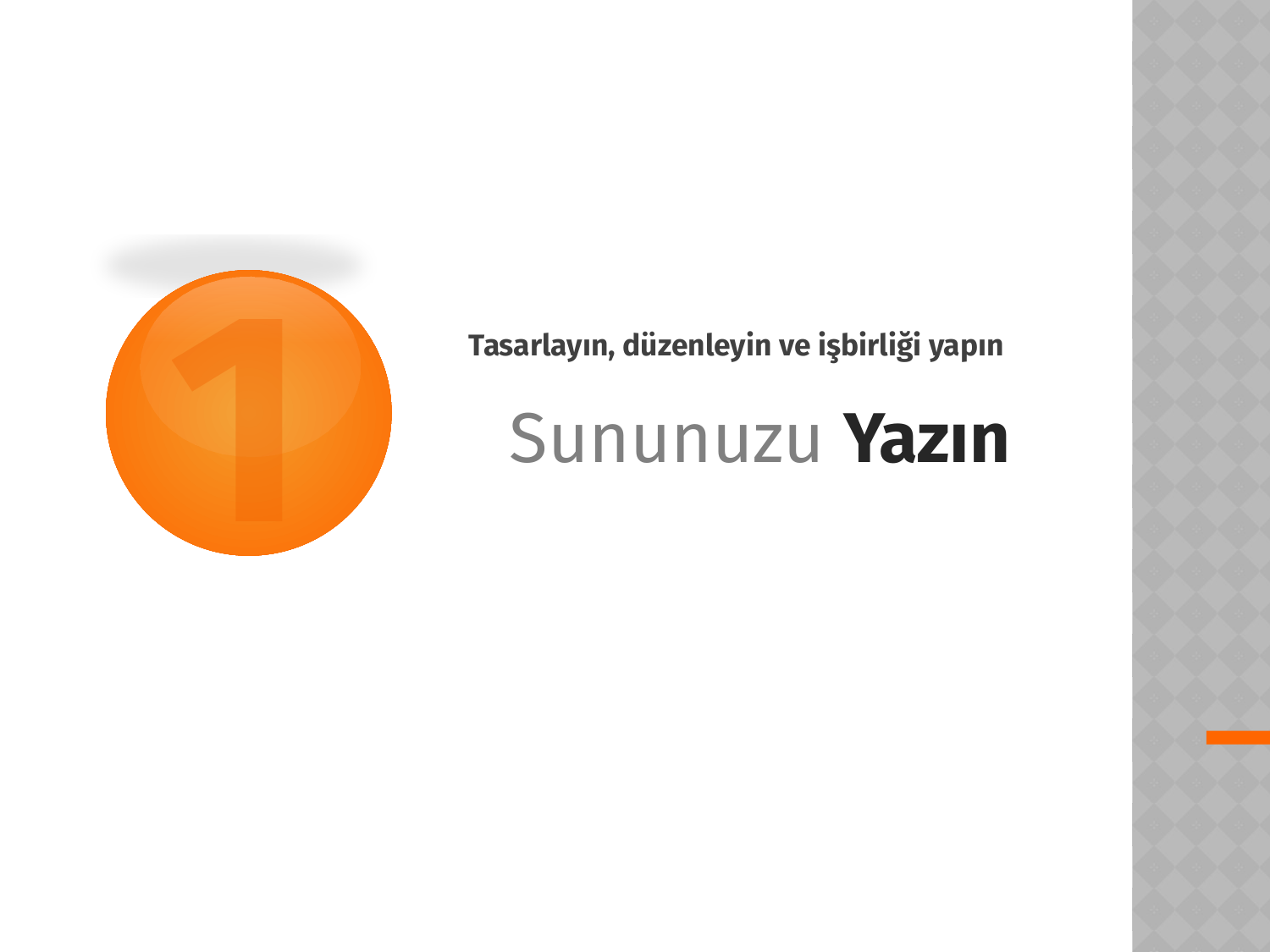

1
Tasarlayın, düzenleyin ve işbirliği yapın
# Sununuzu Yazın